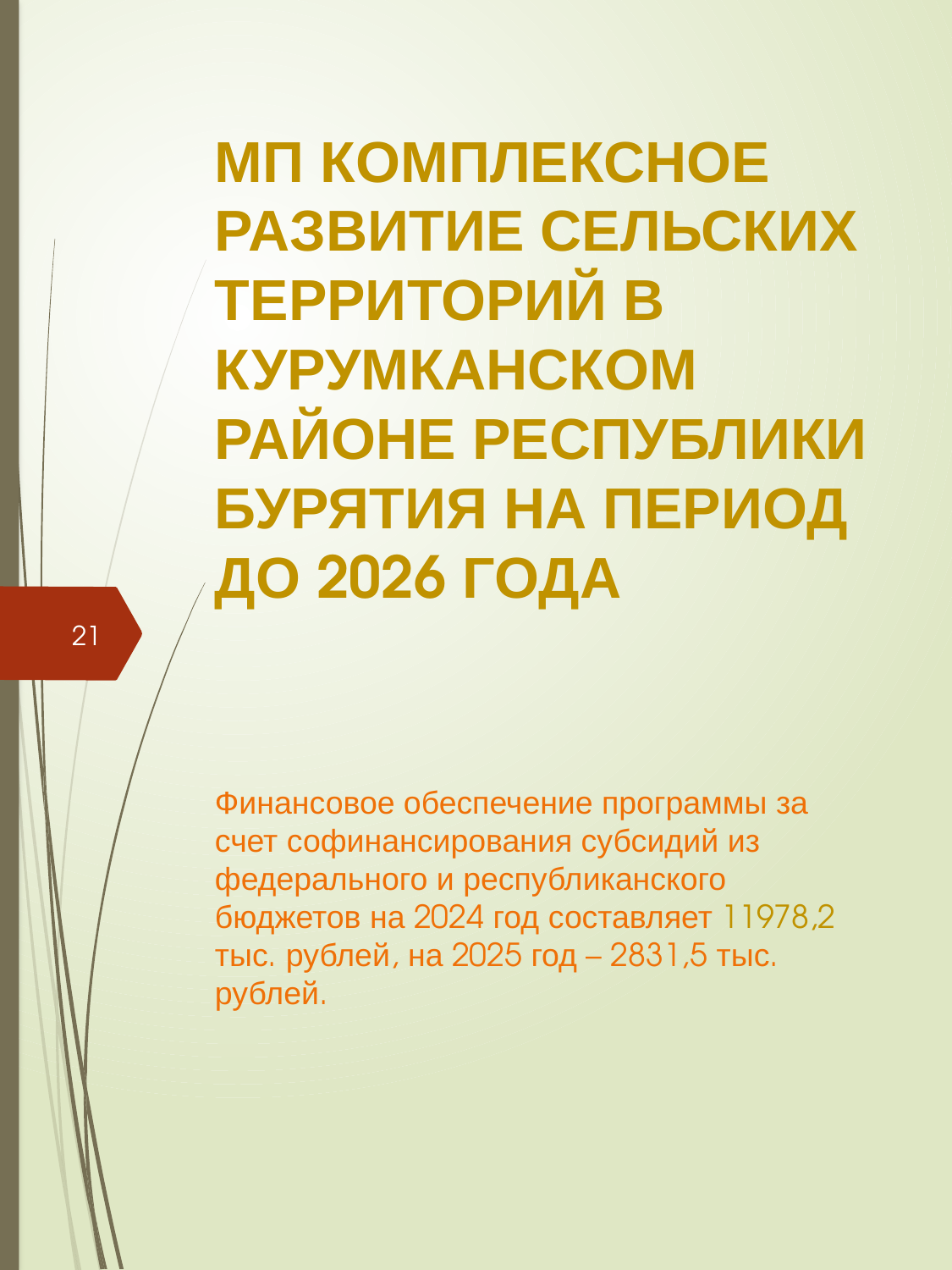

# МП Комплексное развитие сельских территорий в Курумканском районе Республики Бурятия на период до 2026 года
Финансовое обеспечение программы за счет софинансирования субсидий из федерального и республиканского бюджетов на 2024 год составляет 11978,2  тыс. рублей, на 2025 год – 2831,5 тыс. рублей.

21